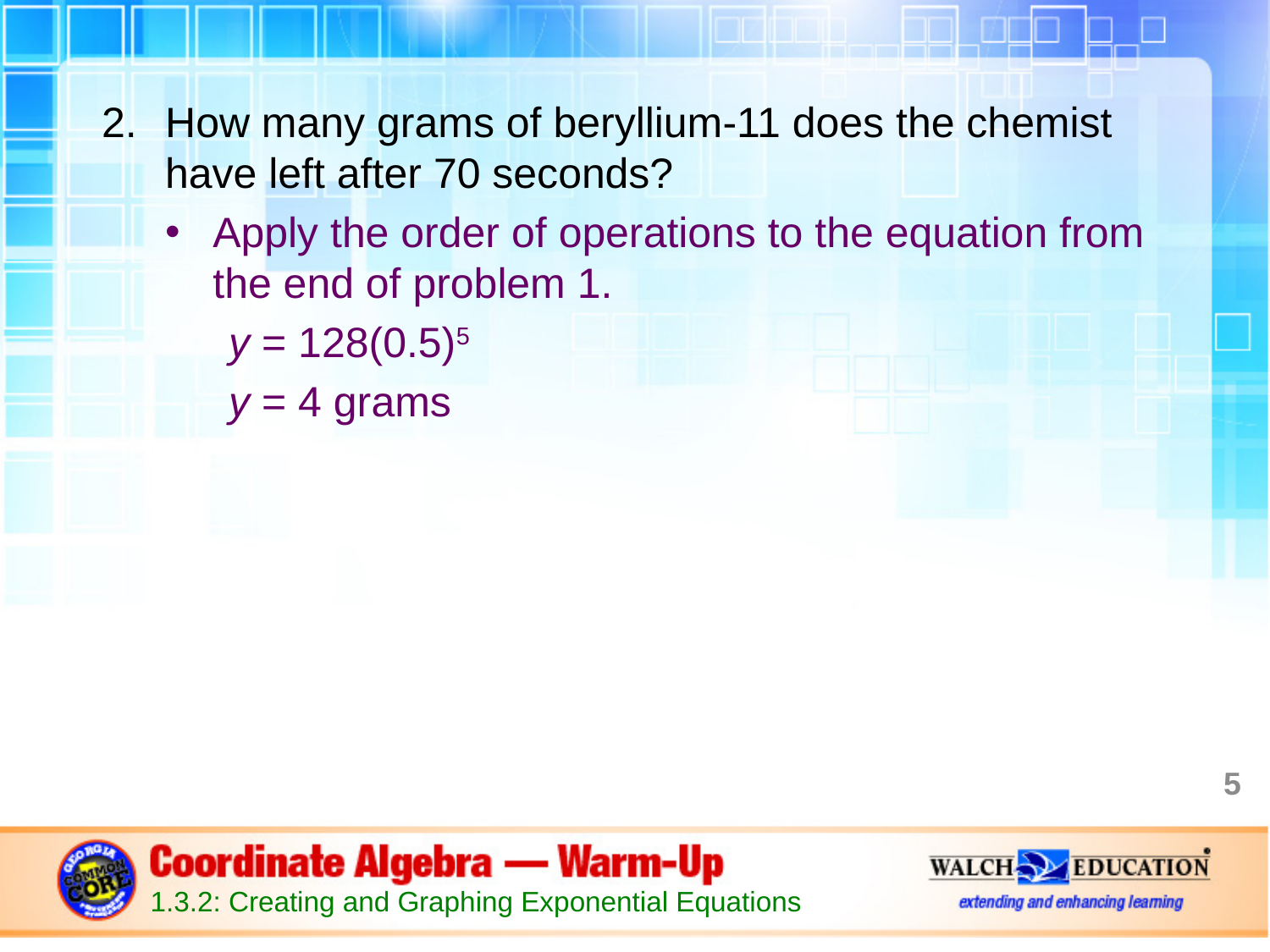

How many grams of beryllium-11 does the chemist have left after 70 seconds?
Apply the order of operations to the equation from the end of problem 1.
y = 128(0.5)5
y = 4 grams

5
1.3.2: Creating and Graphing Exponential Equations